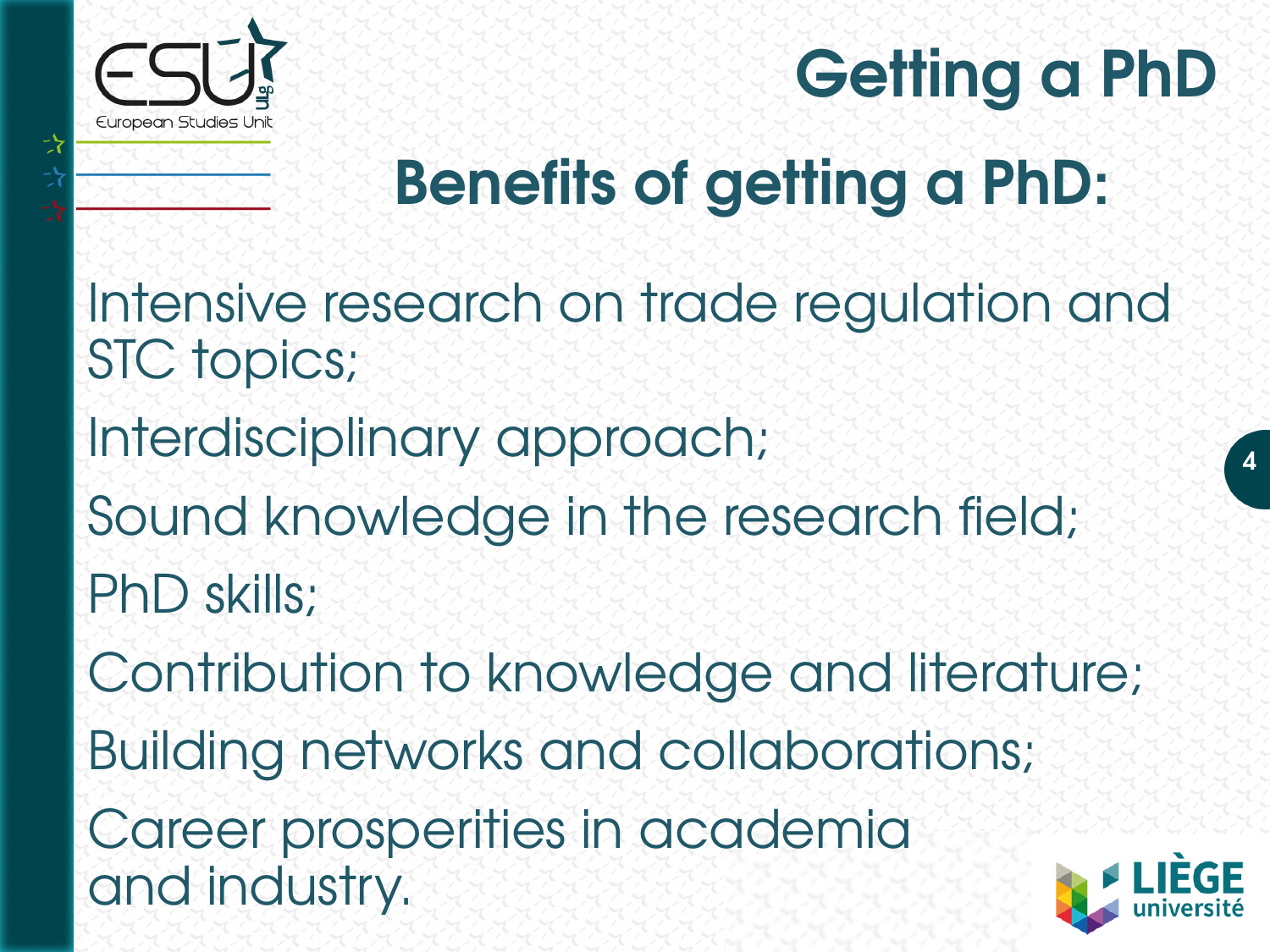

Getting a PhD
Benefits of getting a PhD:

Intensive research on trade regulation and
STC topics;
Interdisciplinary approach;
Sound knowledge in the research field;
PhD skills;
Contribution to knowledge and literature;
Building networks and collaborations;
Career prosperities in academia
and industry.

4